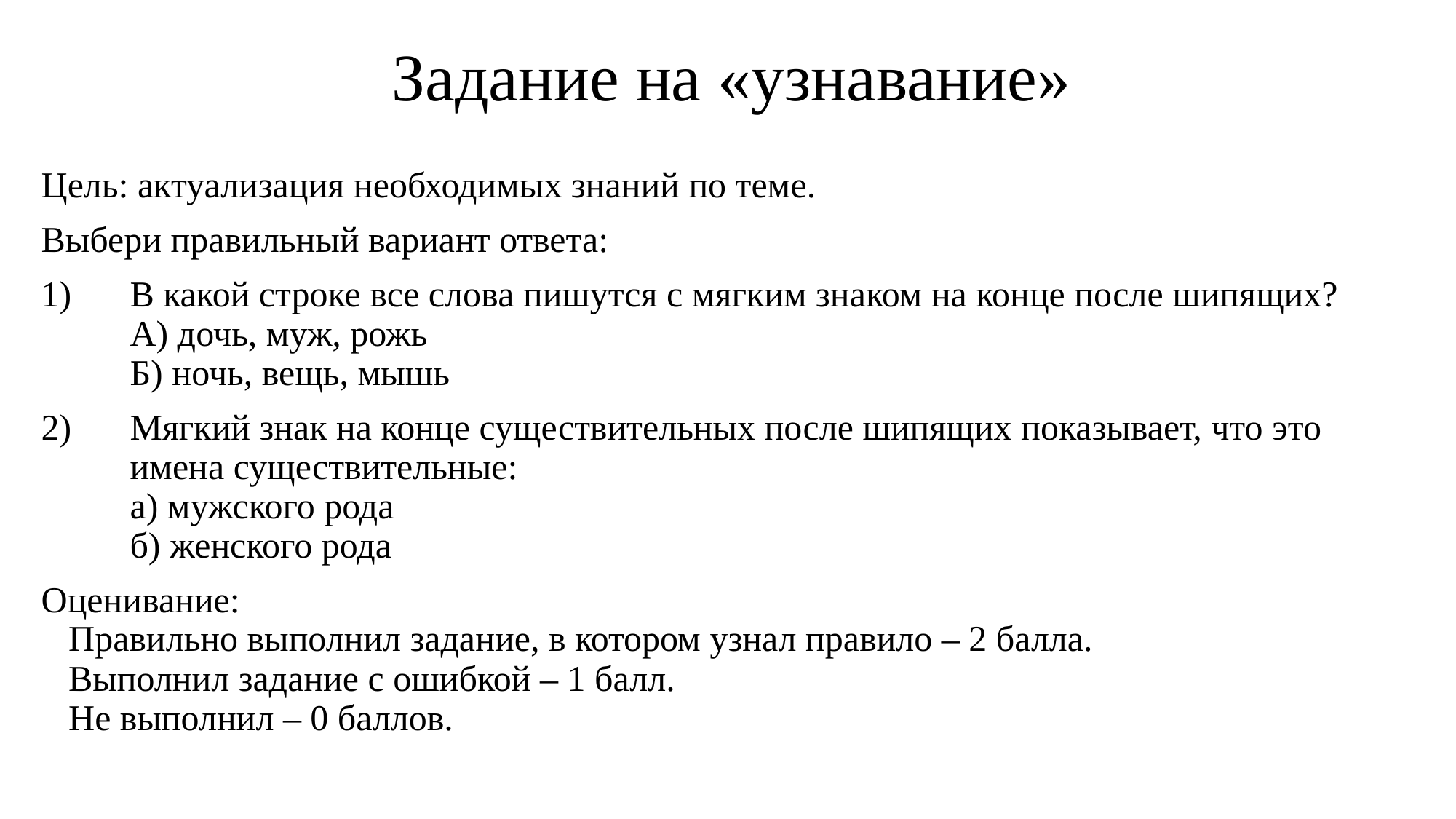

# Задание на «узнавание»
Цель: актуализация необходимых знаний по теме.
Выбери правильный вариант ответа:
В какой строке все слова пишутся с мягким знаком на конце после шипящих?
А) дочь, муж, рожь
Б) ночь, вещь, мышь
Мягкий знак на конце существительных после шипящих показывает, что это имена существительные:
а) мужского рода
б) женского рода
Оценивание:
Правильно выполнил задание, в котором узнал правило – 2 балла.
Выполнил задание с ошибкой – 1 балл.
Не выполнил – 0 баллов.